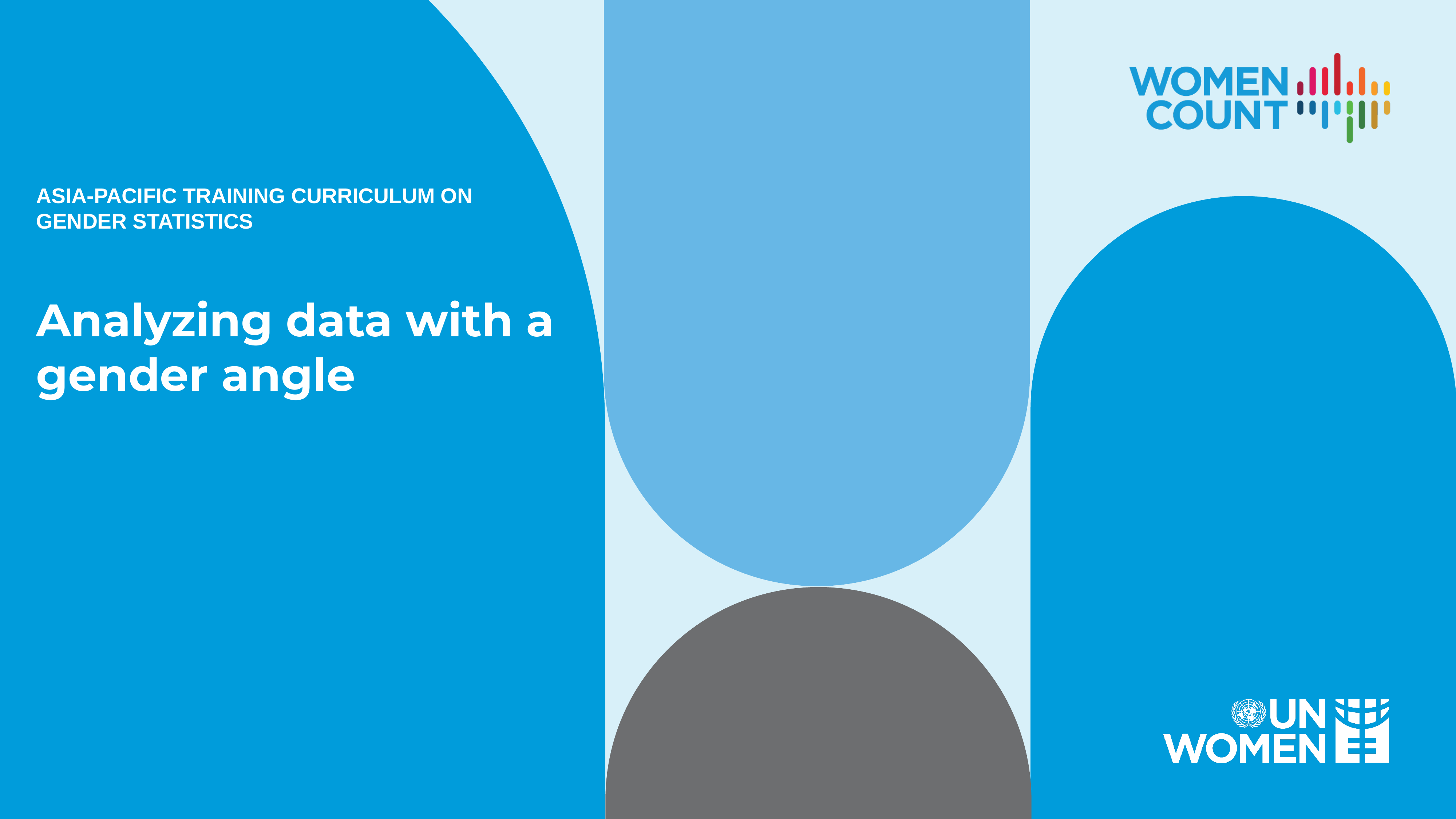

ASIA-PACIFIC TRAINING CURRICULUM ON GENDER STATISTICS
Analyzing data with a gender angle